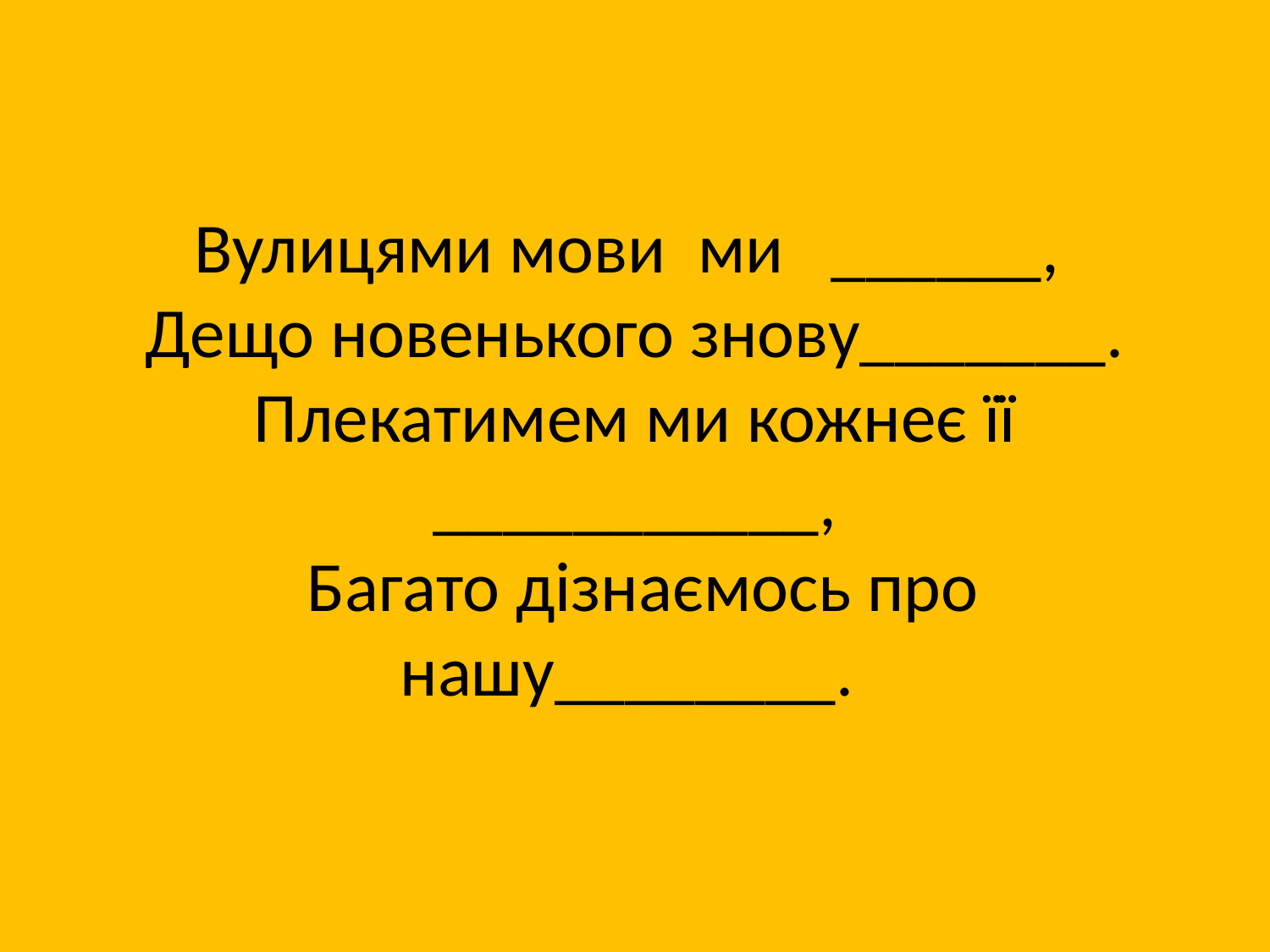

# Вулицями мови  ми   ______,  Дещо новенького знову_______. Плекатимем ми кожнеє її ___________,  Багато дізнаємось про нашу________.